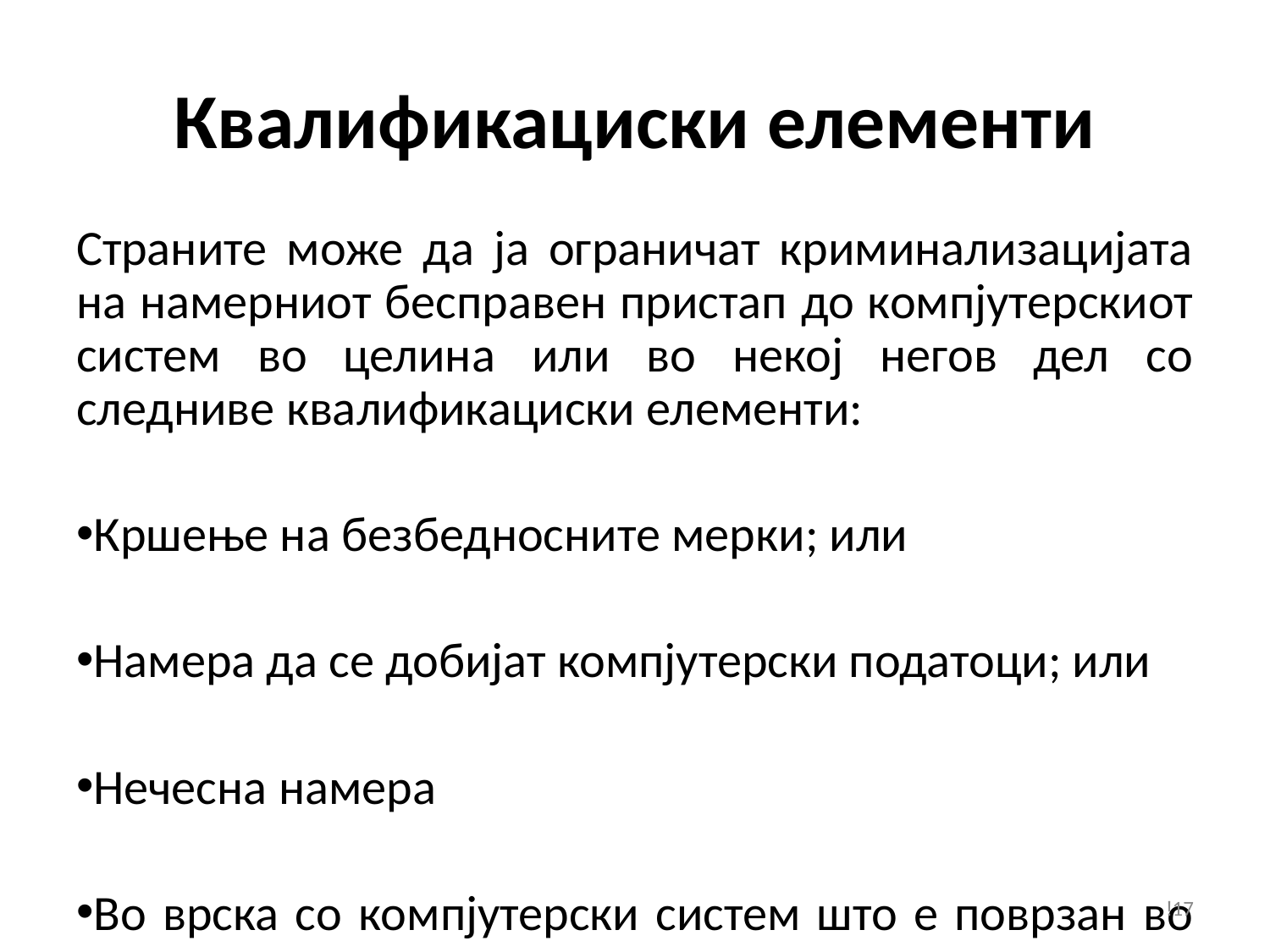

# Квалификациски елементи
Страните може да ја ограничат криминализацијата на намерниот бесправен пристап до компјутерскиот систем во целина или во некој негов дел со следниве квалификациски елементи:

Кршење на безбедносните мерки; или

Намера да се добијат компјутерски податоци; или

Нечесна намера

Во врска со компјутерски систем што е поврзан во друг систем
!17